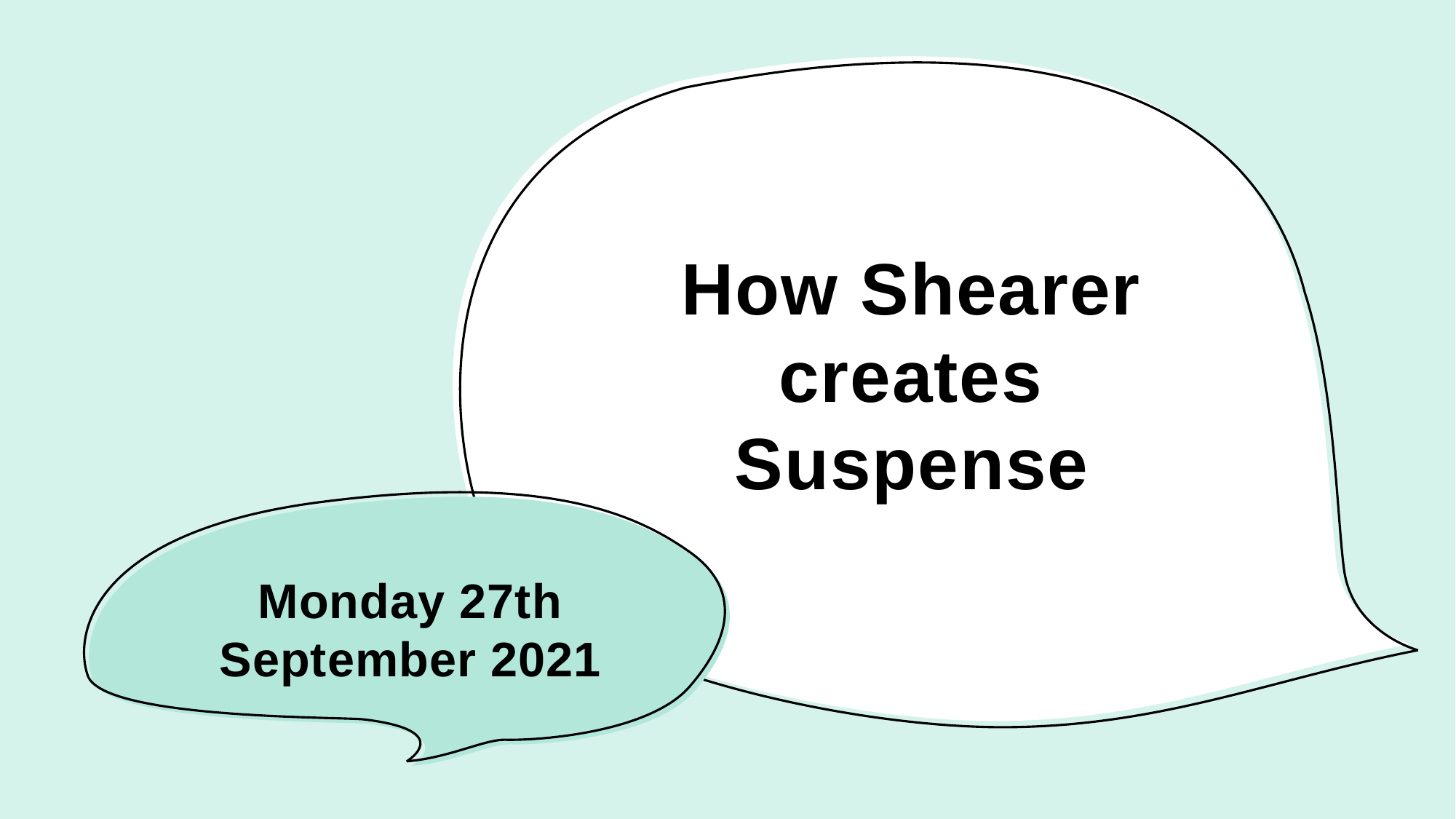

# How Shearer creates Suspense

Monday 27th September 2021